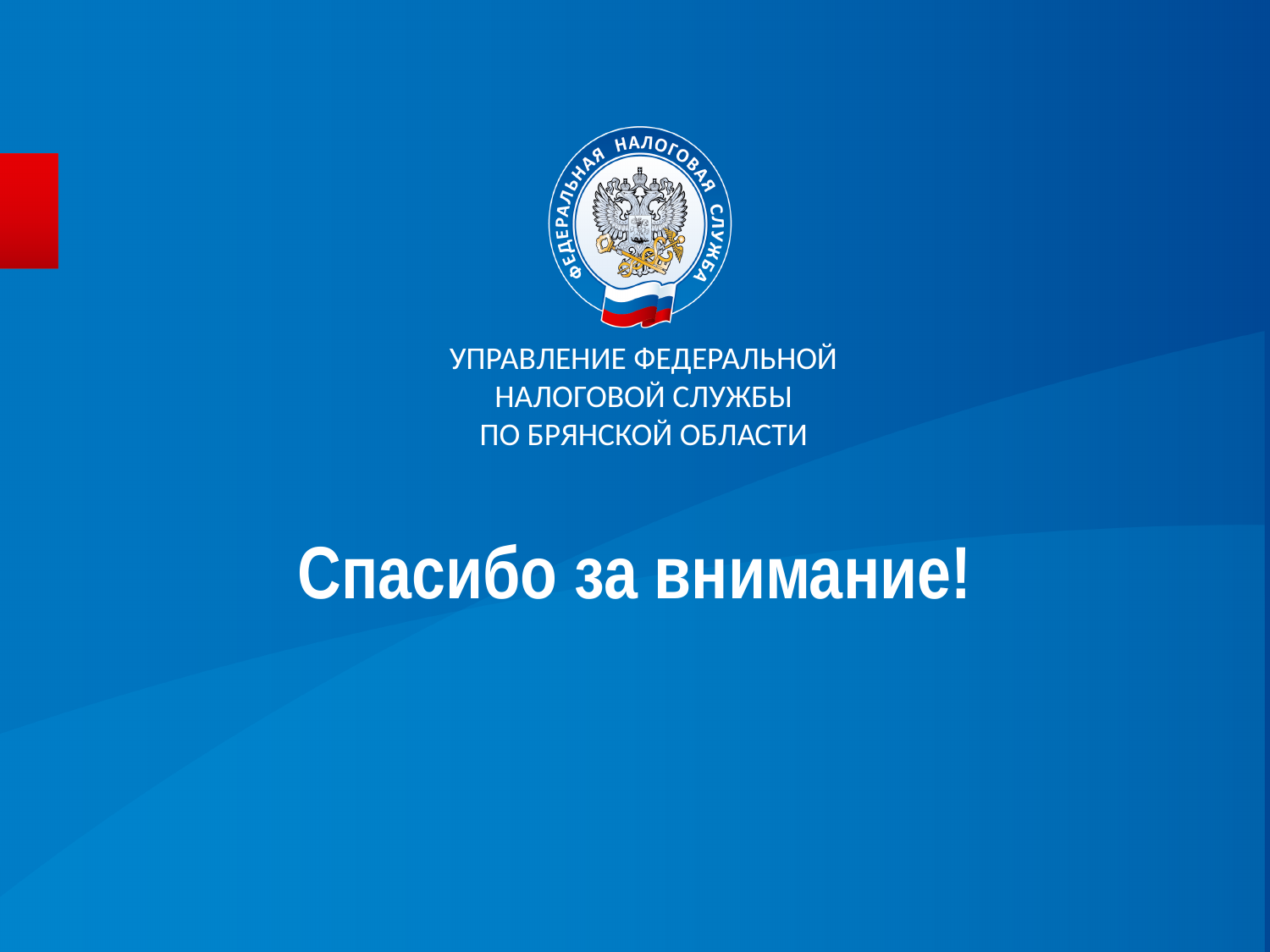

УПРАВЛЕНИЕ ФЕДЕРАЛЬНОЙ НАЛОГОВОЙ СЛУЖБЫ
ПО БРЯНСКОЙ ОБЛАСТИ
# Спасибо за внимание!